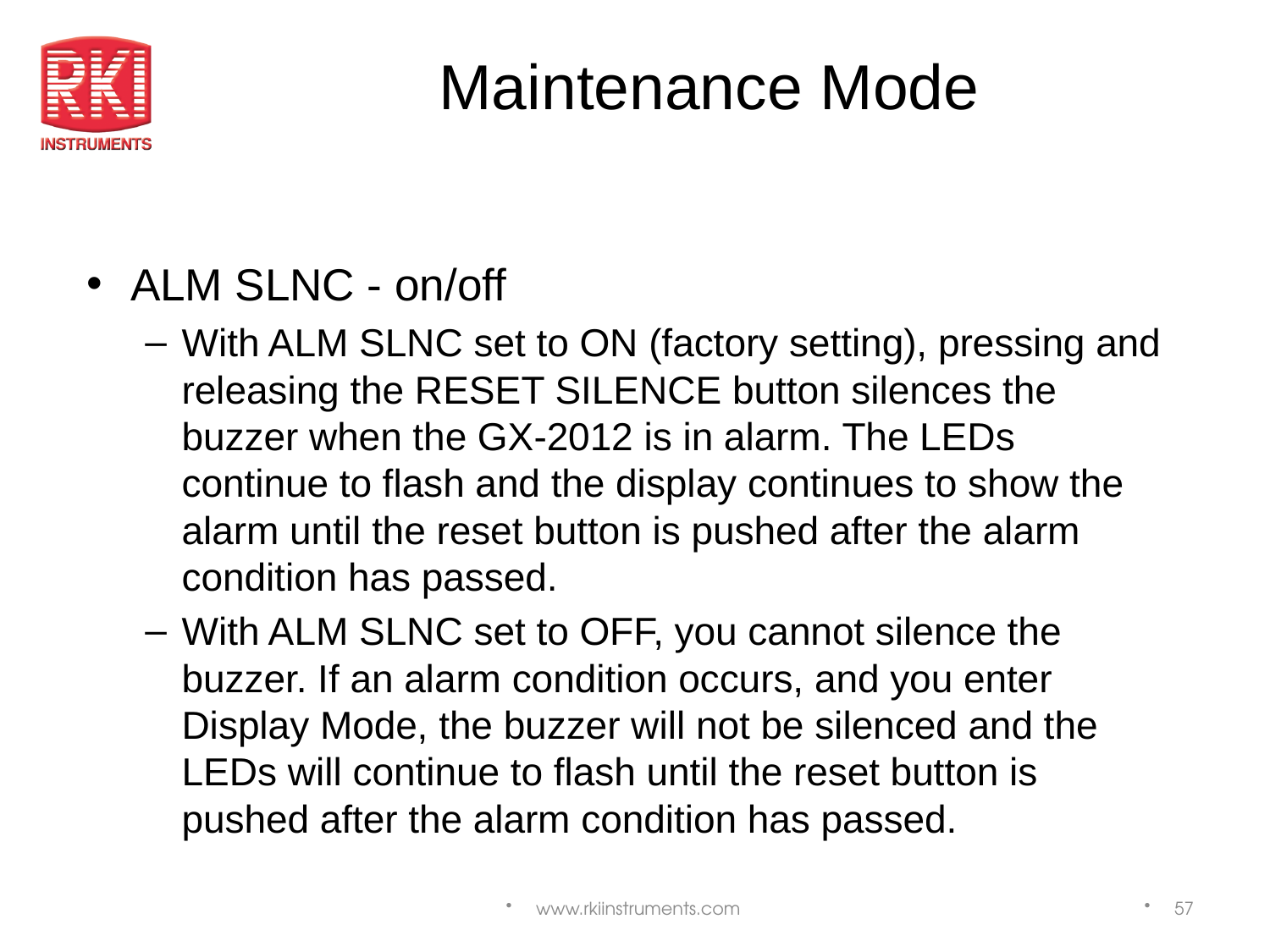

# Maintenance Mode

ALM SLNC - on/off
With ALM SLNC set to ON (factory setting), pressing and releasing the RESET SILENCE button silences the buzzer when the GX-2012 is in alarm. The LEDs continue to flash and the display continues to show the alarm until the reset button is pushed after the alarm condition has passed.
With ALM SLNC set to OFF, you cannot silence the buzzer. If an alarm condition occurs, and you enter Display Mode, the buzzer will not be silenced and the LEDs will continue to flash until the reset button is pushed after the alarm condition has passed.
www.rkiinstruments.com
57